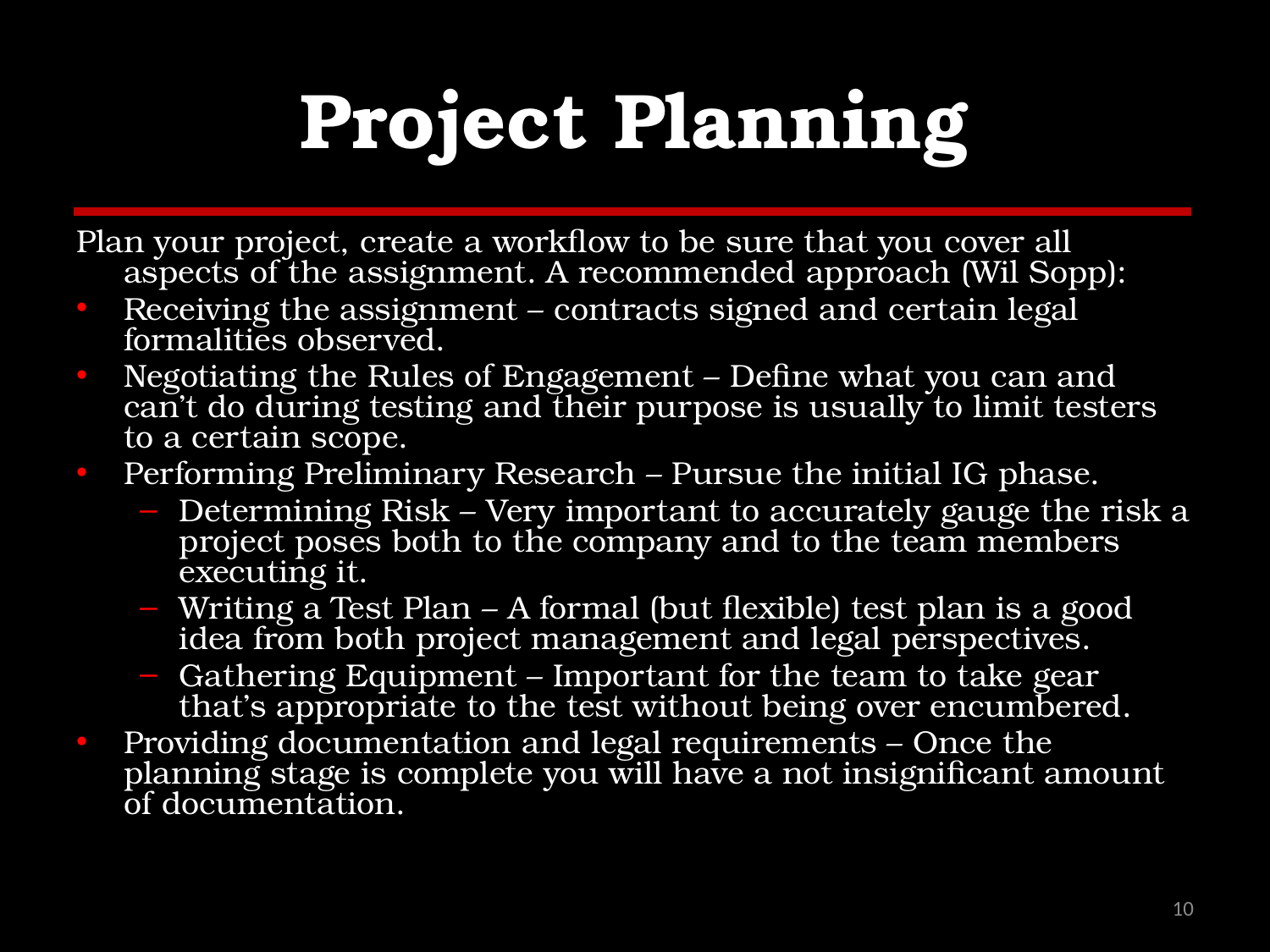

# Project Planning
Plan your project, create a workflow to be sure that you cover all aspects of the assignment. A recommended approach (Wil Sopp):
Receiving the assignment – contracts signed and certain legal formalities observed.
Negotiating the Rules of Engagement – Define what you can and can’t do during testing and their purpose is usually to limit testers to a certain scope.
Performing Preliminary Research – Pursue the initial IG phase.
Determining Risk – Very important to accurately gauge the risk a project poses both to the company and to the team members executing it.
Writing a Test Plan – A formal (but flexible) test plan is a good idea from both project management and legal perspectives.
Gathering Equipment – Important for the team to take gear that’s appropriate to the test without being over encumbered.
Providing documentation and legal requirements – Once the planning stage is complete you will have a not insignificant amount of documentation.
10